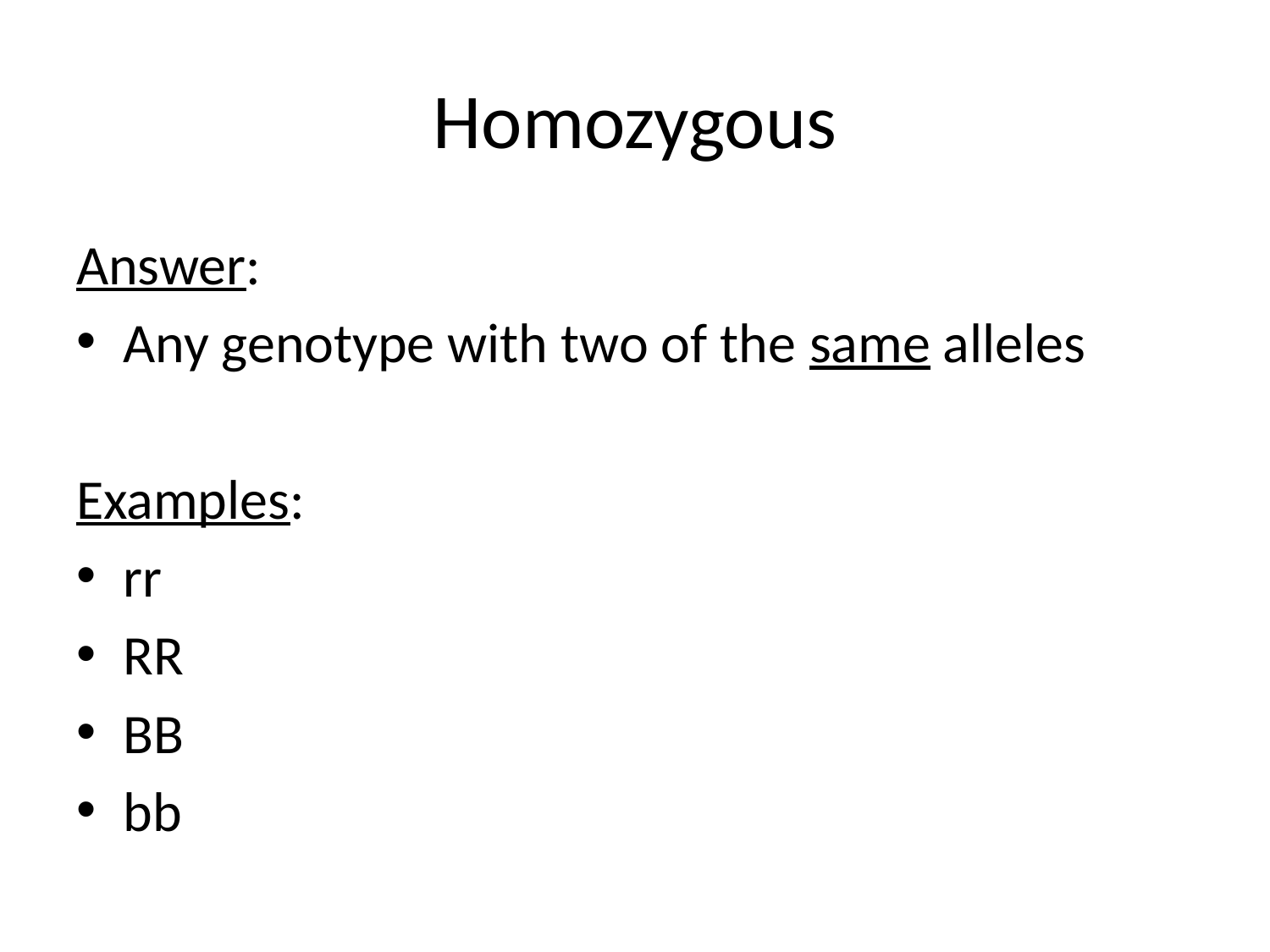

# Homozygous
Answer:
Any genotype with two of the same alleles

Examples:
rr
RR
BB
bb